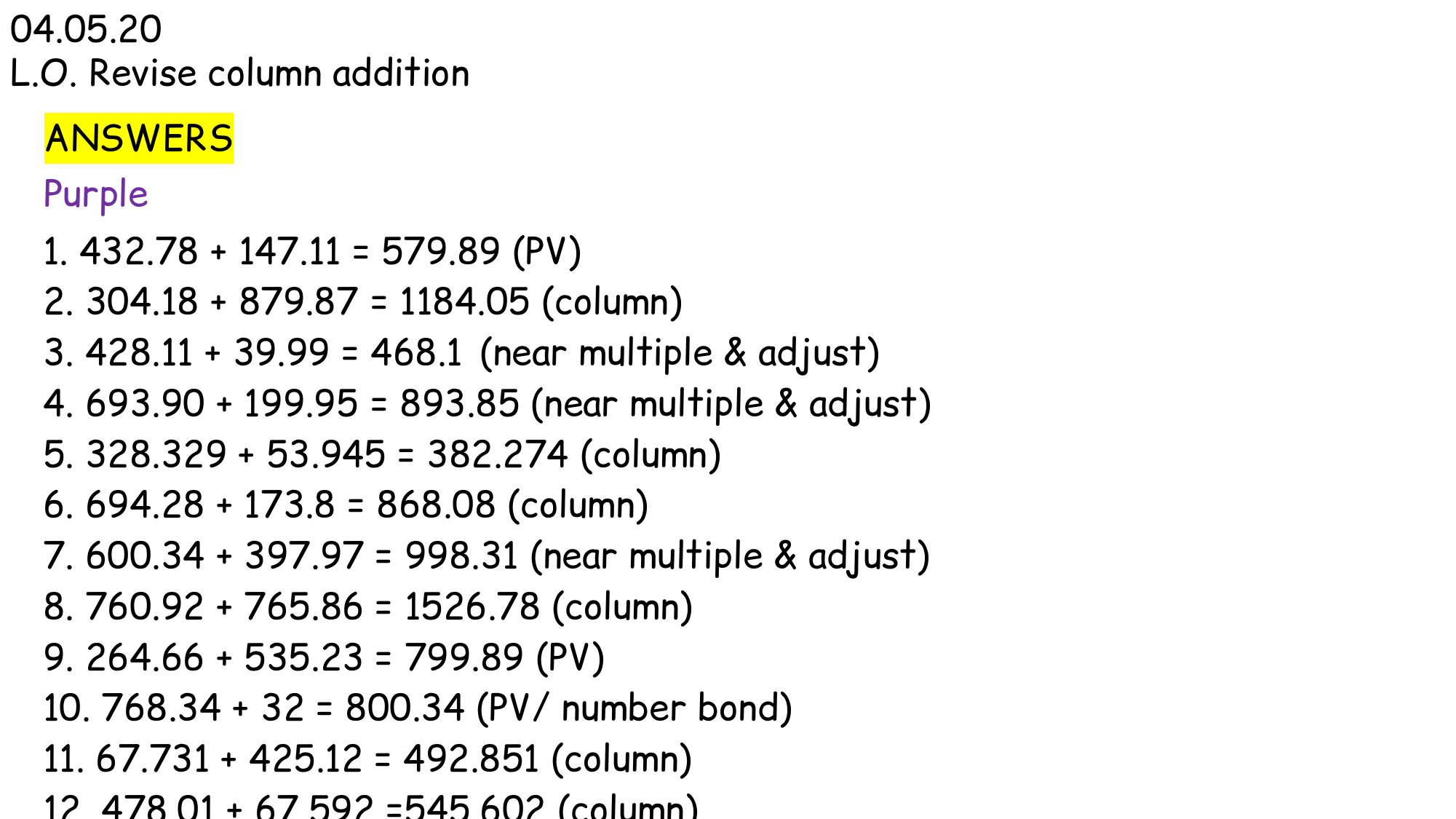

04.05.20
L.O. Revise column addition
ANSWERS
Purple
| 1. 432.78 + 147.11 = 579.89 (PV) 2. 304.18 + 879.87 = 1184.05 (column) 3. 428.11 + 39.99 = 468.1 (near multiple & adjust) 4. 693.90 + 199.95 = 893.85 (near multiple & adjust) 5. 328.329 + 53.945 = 382.274 (column) 6. 694.28 + 173.8 = 868.08 (column) 7. 600.34 + 397.97 = 998.31 (near multiple & adjust) 8. 760.92 + 765.86 = 1526.78 (column) 9. 264.66 + 535.23 = 799.89 (PV) 10. 768.34 + 32 = 800.34 (PV/ number bond) 11. 67.731 + 425.12 = 492.851 (column) 12. 478.01 + 67.592 =545.602 (column) |
| --- |